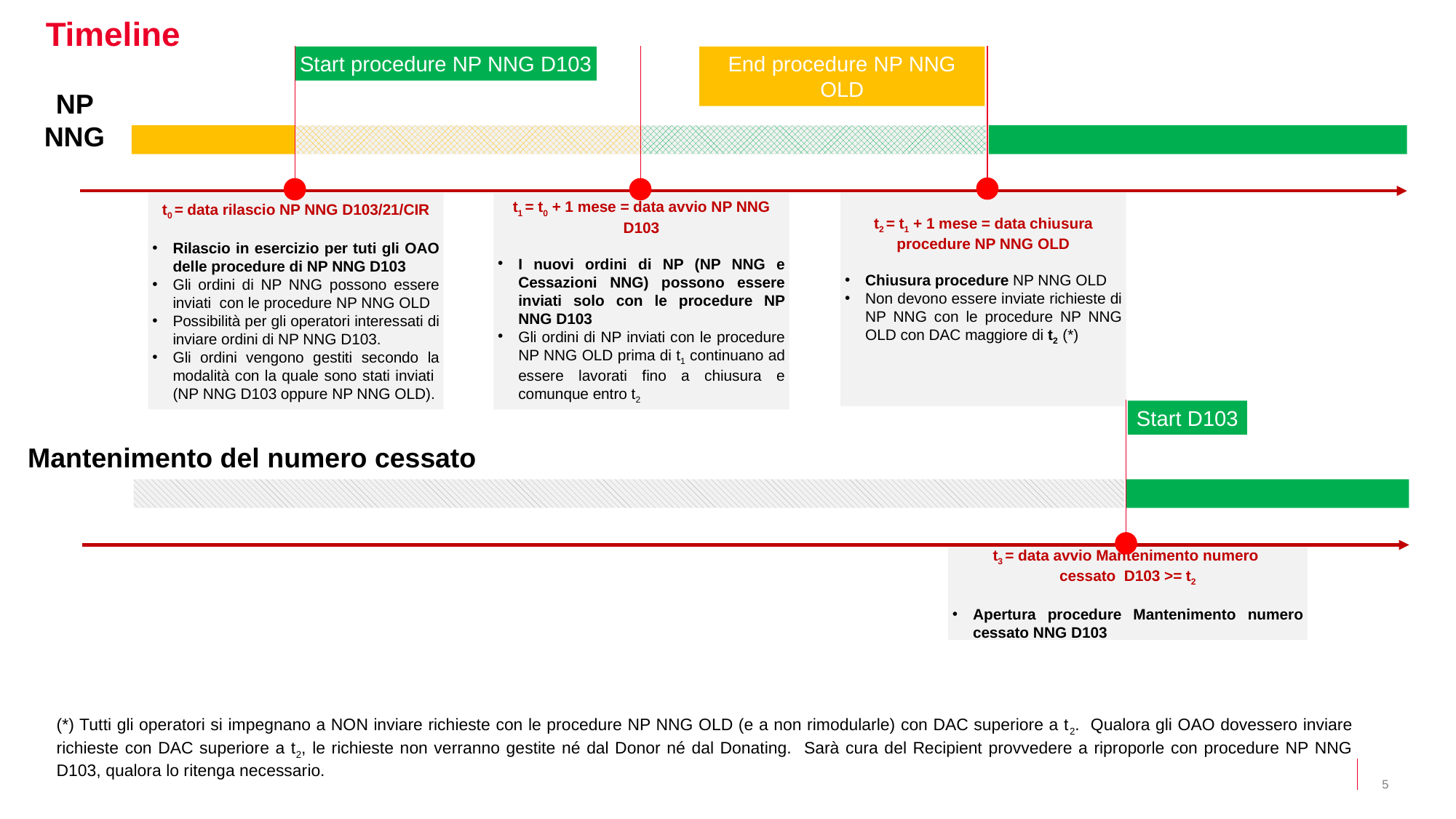

Timeline

Start procedure NP NNG D103
End procedure NP NNG OLD
NP NNG

t2 = t1 + 1 mese = data chiusura procedure NP NNG OLD

Chiusura procedure NP NNG OLD
Non devono essere inviate richieste di NP NNG con le procedure NP NNG OLD con DAC maggiore di t2  (*)

t0 = data rilascio NP NNG D103/21/CIR

Rilascio in esercizio per tuti gli OAO delle procedure di NP NNG D103
Gli ordini di NP NNG possono essere inviati  con le procedure NP NNG OLD
Possibilità per gli operatori interessati di inviare ordini di NP NNG D103.
Gli ordini vengono gestiti secondo la modalità con la quale sono stati inviati  (NP NNG D103 oppure NP NNG OLD).
t1 = t0 + 1 mese = data avvio NP NNG D103

I nuovi ordini di NP (NP NNG e Cessazioni NNG) possono essere inviati solo con le procedure NP NNG D103
Gli ordini di NP inviati con le procedure NP NNG OLD prima di t1 continuano ad essere lavorati fino a chiusura e comunque entro t2

Start D103
Mantenimento del numero cessato

t3 = data avvio Mantenimento numero
cessato  D103 >= t2

Apertura procedure Mantenimento numero cessato NNG D103
(*) Tutti gli operatori si impegnano a NON inviare richieste con le procedure NP NNG OLD (e a non rimodularle) con DAC superiore a t2.  Qualora gli OAO dovessero inviare richieste con DAC superiore a t2, le richieste non verranno gestite né dal Donor né dal Donating.  Sarà cura del Recipient provvedere a riproporle con procedure NP NNG D103, qualora lo ritenga necessario.